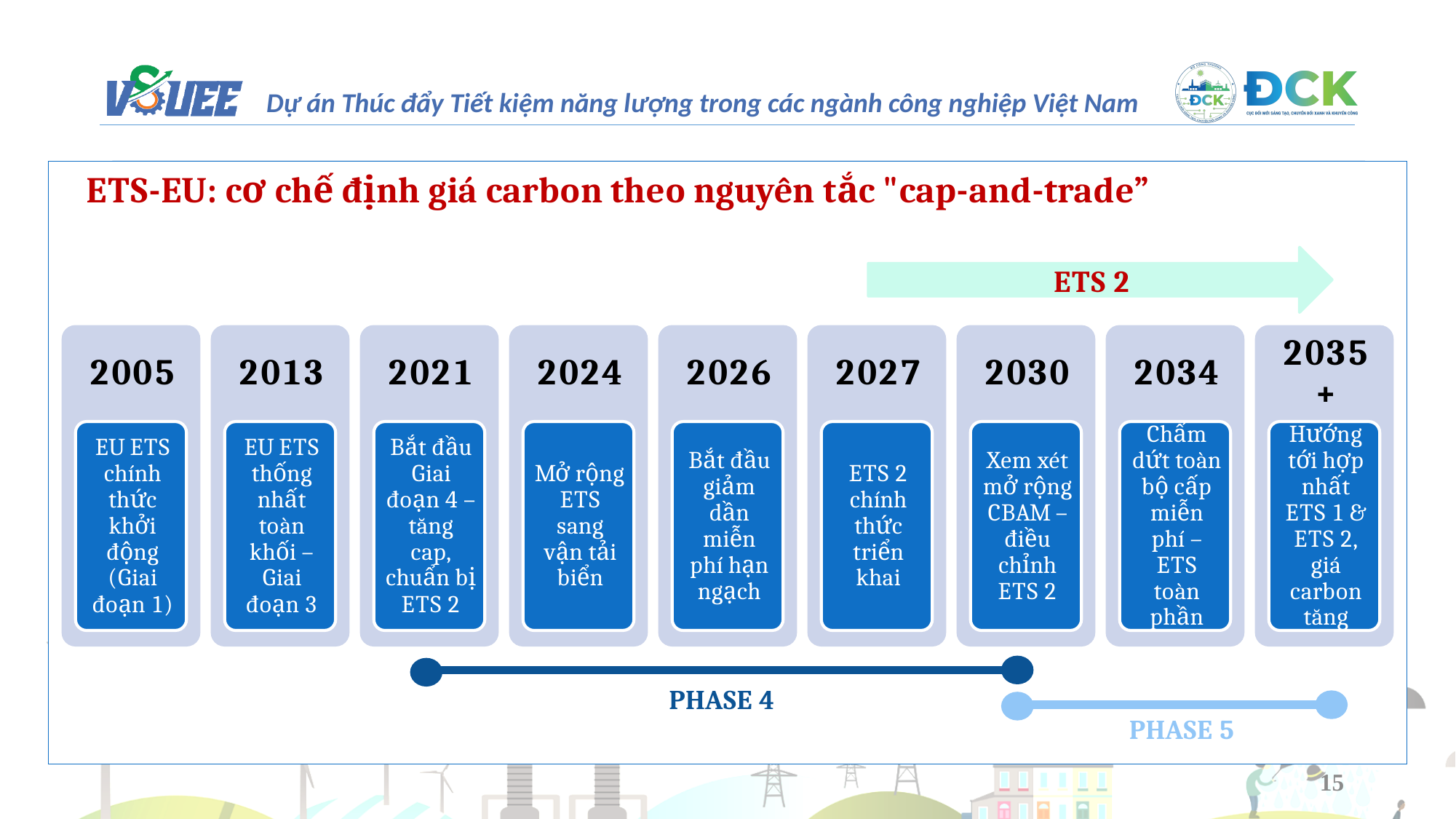

ETS-EU: cơ chế định giá carbon theo nguyên tắc "cap-and-trade”
CƠ CHẾ ETS & CBAM
ETS 2
2005
EU ETS chính thức khởi động (Giai đoạn 1)
2013
EU ETS thống nhất toàn khối – Giai đoạn 3
2021
Bắt đầu Giai đoạn 4 – tăng cap, chuẩn bị ETS 2
2024
Mở rộng ETS sang vận tải biển
2026
Bắt đầu giảm dần miễn phí hạn ngạch
2027
ETS 2 chính thức triển khai
2030
Xem xét mở rộng CBAM – điều chỉnh ETS 2
2034
Chấm dứt toàn bộ cấp miễn phí – ETS toàn phần
2035+
Hướng tới hợp nhất ETS 1 & ETS 2, giá carbon tăng

PHASE 4

PHASE 5
15